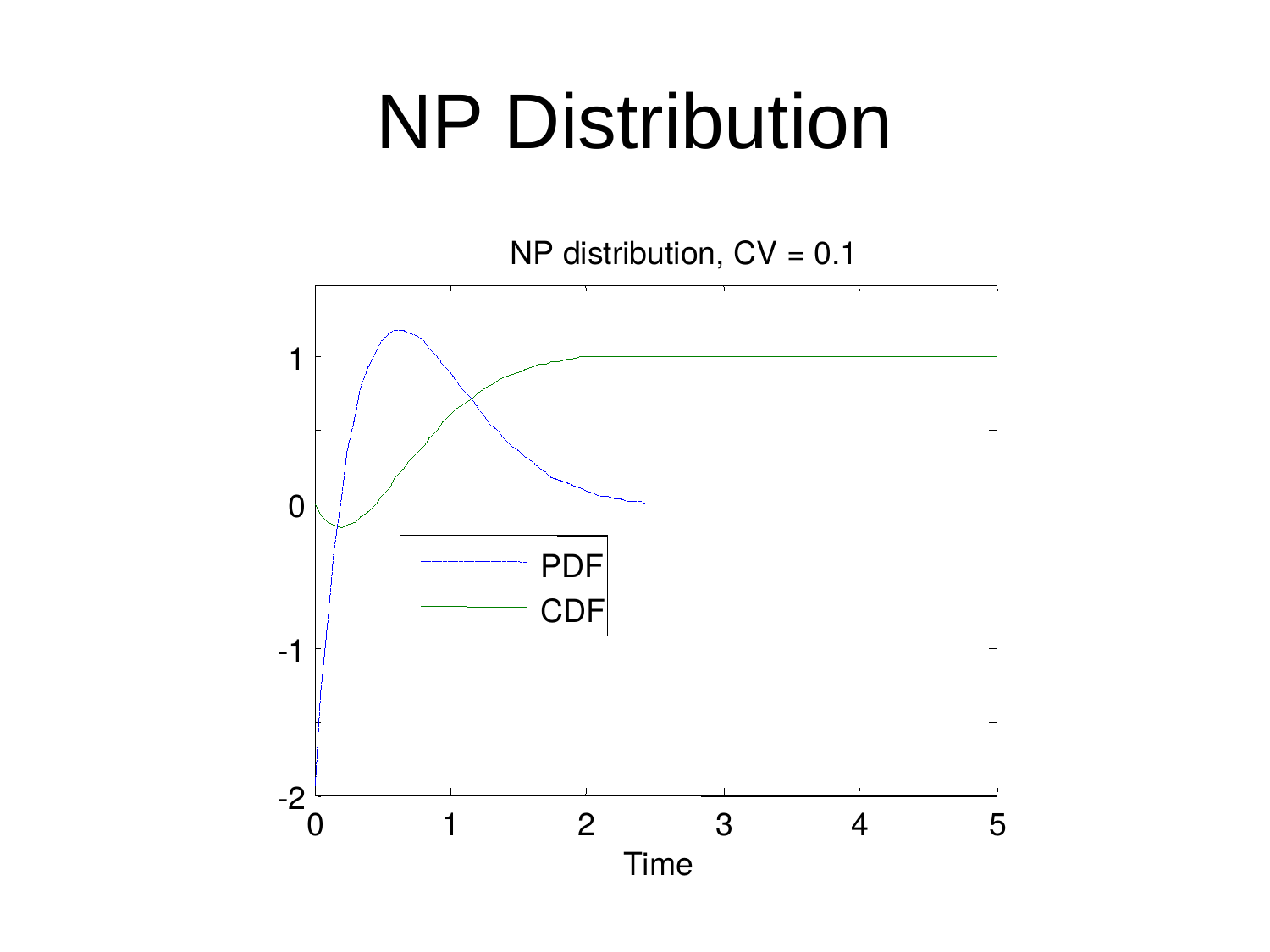

# NP Distribution

NP distribution, CV = 0.1

1

0

PDF

CDF

-1

-2

0
1
2
3
4
5
Time